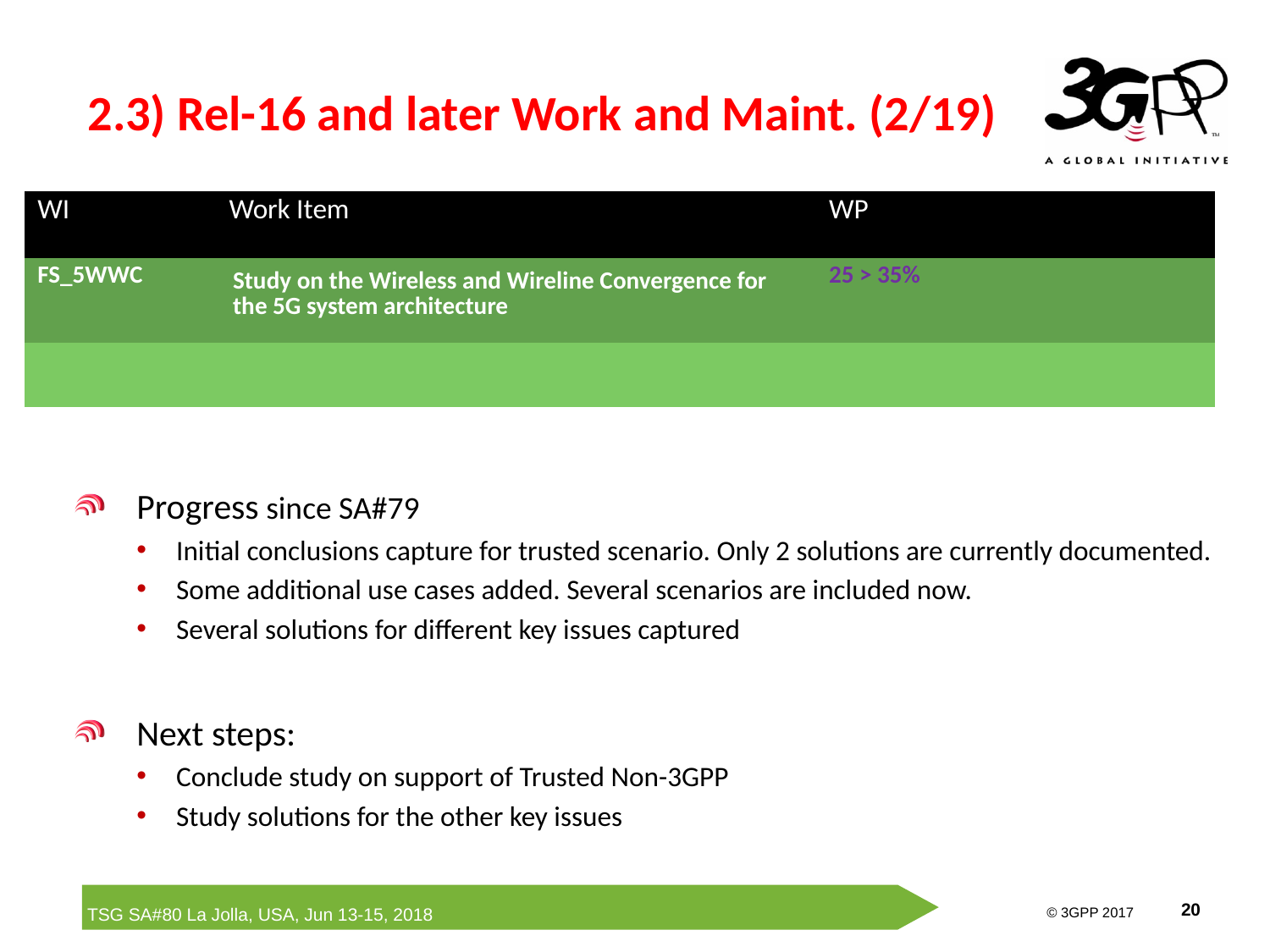

# 2.3) Rel-16 and later Work and Maint. (2/19)
| WI | Work Item | WP |  |  |
| --- | --- | --- | --- | --- |
| FS\_5WWC | Study on the Wireless and Wireline Convergence for the 5G system architecture | 25 > 35% |  |  |
|  |  |  |  |  |
Progress since SA#79
Initial conclusions capture for trusted scenario. Only 2 solutions are currently documented.
Some additional use cases added. Several scenarios are included now.
Several solutions for different key issues captured

Next steps:
Conclude study on support of Trusted Non-3GPP
Study solutions for the other key issues

·         ·